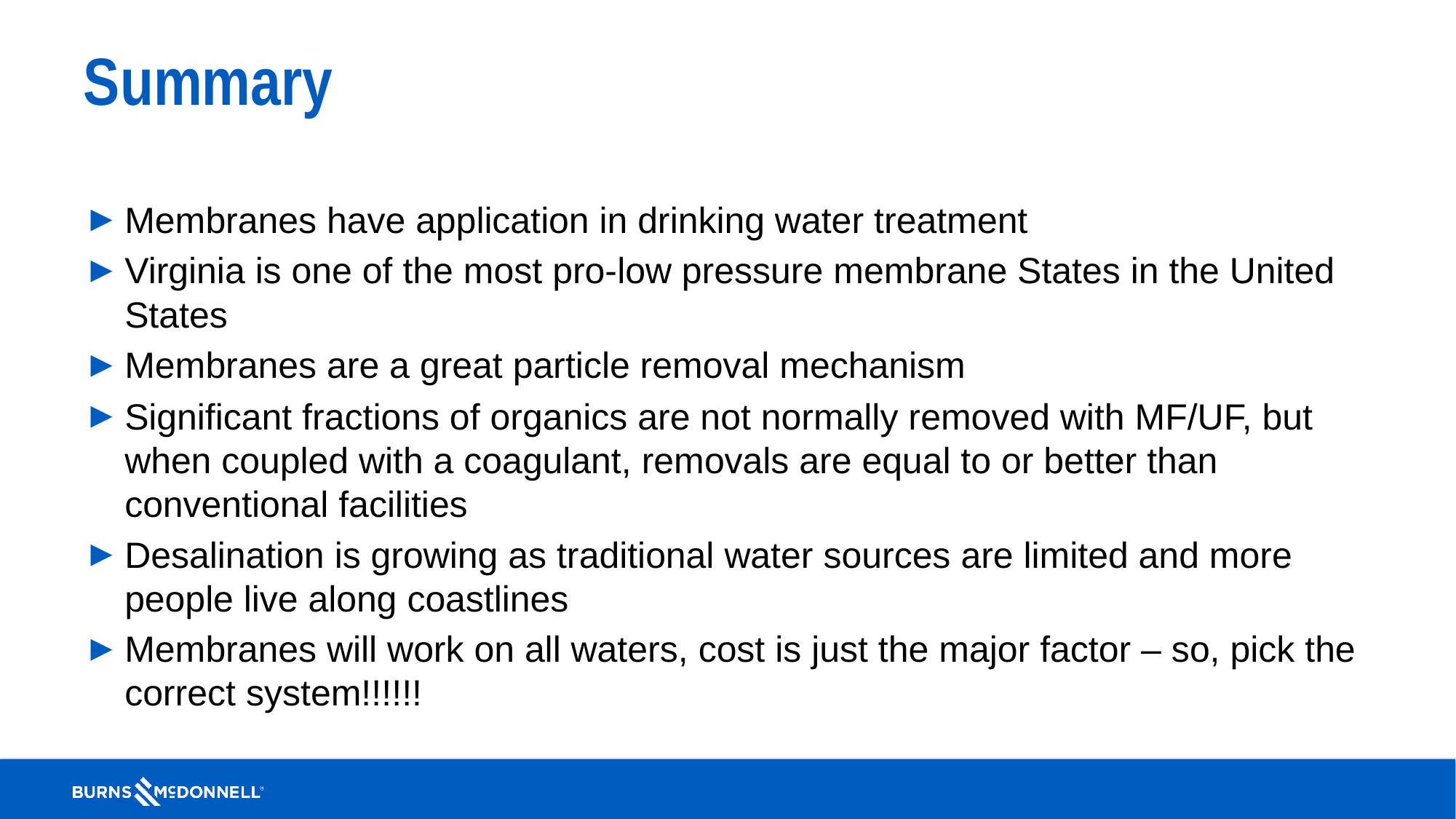

# Summary
Membranes have application in drinking water treatment
Virginia is one of the most pro-low pressure membrane States in the United States
Membranes are a great particle removal mechanism
Significant fractions of organics are not normally removed with MF/UF, but when coupled with a coagulant, removals are equal to or better than conventional facilities
Desalination is growing as traditional water sources are limited and more people live along coastlines
Membranes will work on all waters, cost is just the major factor – so, pick the correct system!!!!!!